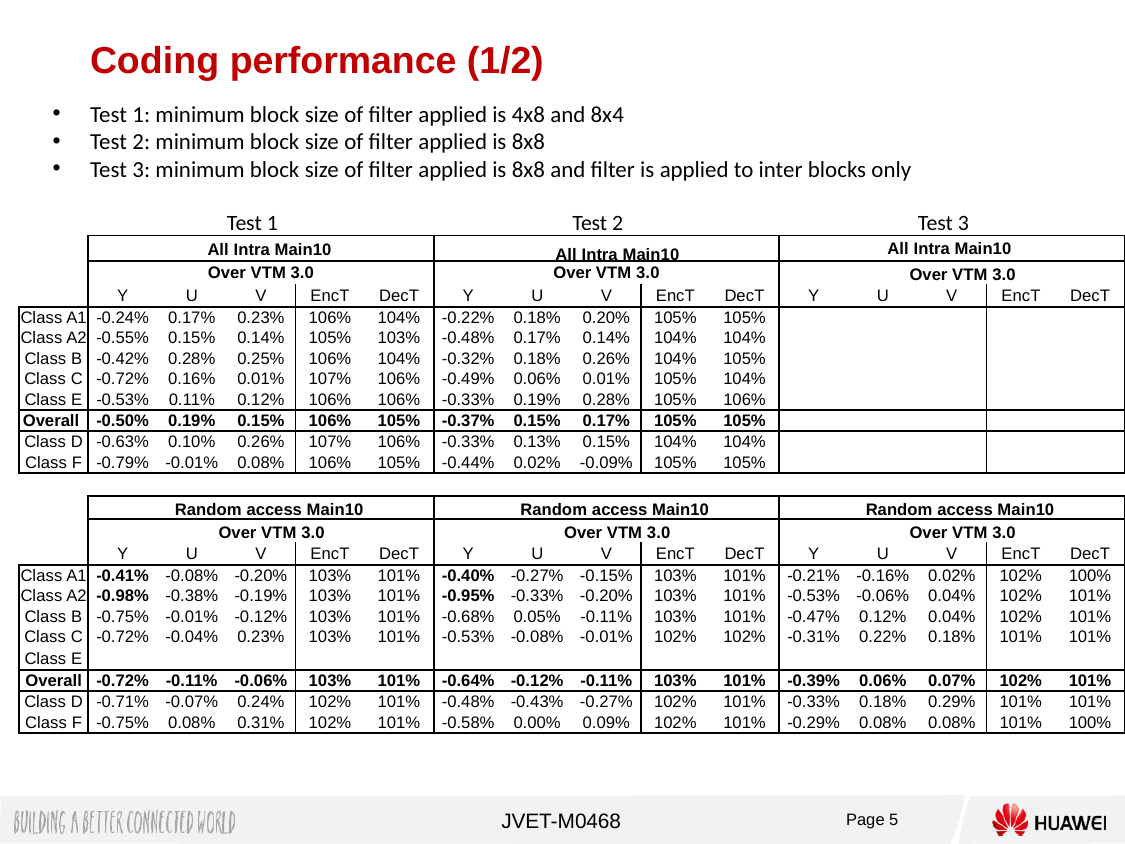

Coding performance (1/2)
Test 1: minimum block size of filter applied is 4x8 and 8x4
Test 2: minimum block size of filter applied is 8x8
Test 3: minimum block size of filter applied is 8x8 and filter is applied to inter blocks only

|  |  |  | Test 1 |  |  |  |  | Test 2 |  |  |  |  | Test 3 |  |  |
| --- | --- | --- | --- | --- | --- | --- | --- | --- | --- | --- | --- | --- | --- | --- | --- |
|  | All Intra Main10 |  |  |  |  | All Intra Main10 |  |  |  |  | All Intra Main10 |  |  |  |  |
|  | Over VTM 3.0 |  |  |  |  | Over VTM 3.0 |  |  |  |  | Over VTM 3.0 |  |  |  |  |
|  | Y | U | V | EncT | DecT | Y | U | V | EncT | DecT | Y | U | V | EncT | DecT |
| Class A1 | -0.24% | 0.17% | 0.23% | 106% | 104% | -0.22% | 0.18% | 0.20% | 105% | 105% |  |  |  |  |  |
| Class A2 | -0.55% | 0.15% | 0.14% | 105% | 103% | -0.48% | 0.17% | 0.14% | 104% | 104% |  |  |  |  |  |
| Class B | -0.42% | 0.28% | 0.25% | 106% | 104% | -0.32% | 0.18% | 0.26% | 104% | 105% |  |  |  |  |  |
| Class C | -0.72% | 0.16% | 0.01% | 107% | 106% | -0.49% | 0.06% | 0.01% | 105% | 104% |  |  |  |  |  |
| Class E | -0.53% | 0.11% | 0.12% | 106% | 106% | -0.33% | 0.19% | 0.28% | 105% | 106% |  |  |  |  |  |
| Overall | -0.50% | 0.19% | 0.15% | 106% | 105% | -0.37% | 0.15% | 0.17% | 105% | 105% |  |  |  |  |  |
| Class D | -0.63% | 0.10% | 0.26% | 107% | 106% | -0.33% | 0.13% | 0.15% | 104% | 104% |  |  |  |  |  |
| Class F | -0.79% | -0.01% | 0.08% | 106% | 105% | -0.44% | 0.02% | -0.09% | 105% | 105% |  |  |  |  |  |
|  |  |  |  |  |  |  |  |  |  |  |  |  |  |  |  |
|  | Random access Main10 |  |  |  |  | Random access Main10 |  |  |  |  | Random access Main10 |  |  |  |  |
|  | Over VTM 3.0 |  |  |  |  | Over VTM 3.0 |  |  |  |  | Over VTM 3.0 |  |  |  |  |
|  | Y | U | V | EncT | DecT | Y | U | V | EncT | DecT | Y | U | V | EncT | DecT |
| Class A1 | -0.41% | -0.08% | -0.20% | 103% | 101% | -0.40% | -0.27% | -0.15% | 103% | 101% | -0.21% | -0.16% | 0.02% | 102% | 100% |
| Class A2 | -0.98% | -0.38% | -0.19% | 103% | 101% | -0.95% | -0.33% | -0.20% | 103% | 101% | -0.53% | -0.06% | 0.04% | 102% | 101% |
| Class B | -0.75% | -0.01% | -0.12% | 103% | 101% | -0.68% | 0.05% | -0.11% | 103% | 101% | -0.47% | 0.12% | 0.04% | 102% | 101% |
| Class C | -0.72% | -0.04% | 0.23% | 103% | 101% | -0.53% | -0.08% | -0.01% | 102% | 102% | -0.31% | 0.22% | 0.18% | 101% | 101% |
| Class E |  |  |  |  |  |  |  |  |  |  |  |  |  |  |  |
| Overall | -0.72% | -0.11% | -0.06% | 103% | 101% | -0.64% | -0.12% | -0.11% | 103% | 101% | -0.39% | 0.06% | 0.07% | 102% | 101% |
| Class D | -0.71% | -0.07% | 0.24% | 102% | 101% | -0.48% | -0.43% | -0.27% | 102% | 101% | -0.33% | 0.18% | 0.29% | 101% | 101% |
| Class F | -0.75% | 0.08% | 0.31% | 102% | 101% | -0.58% | 0.00% | 0.09% | 102% | 101% | -0.29% | 0.08% | 0.08% | 101% | 100% |